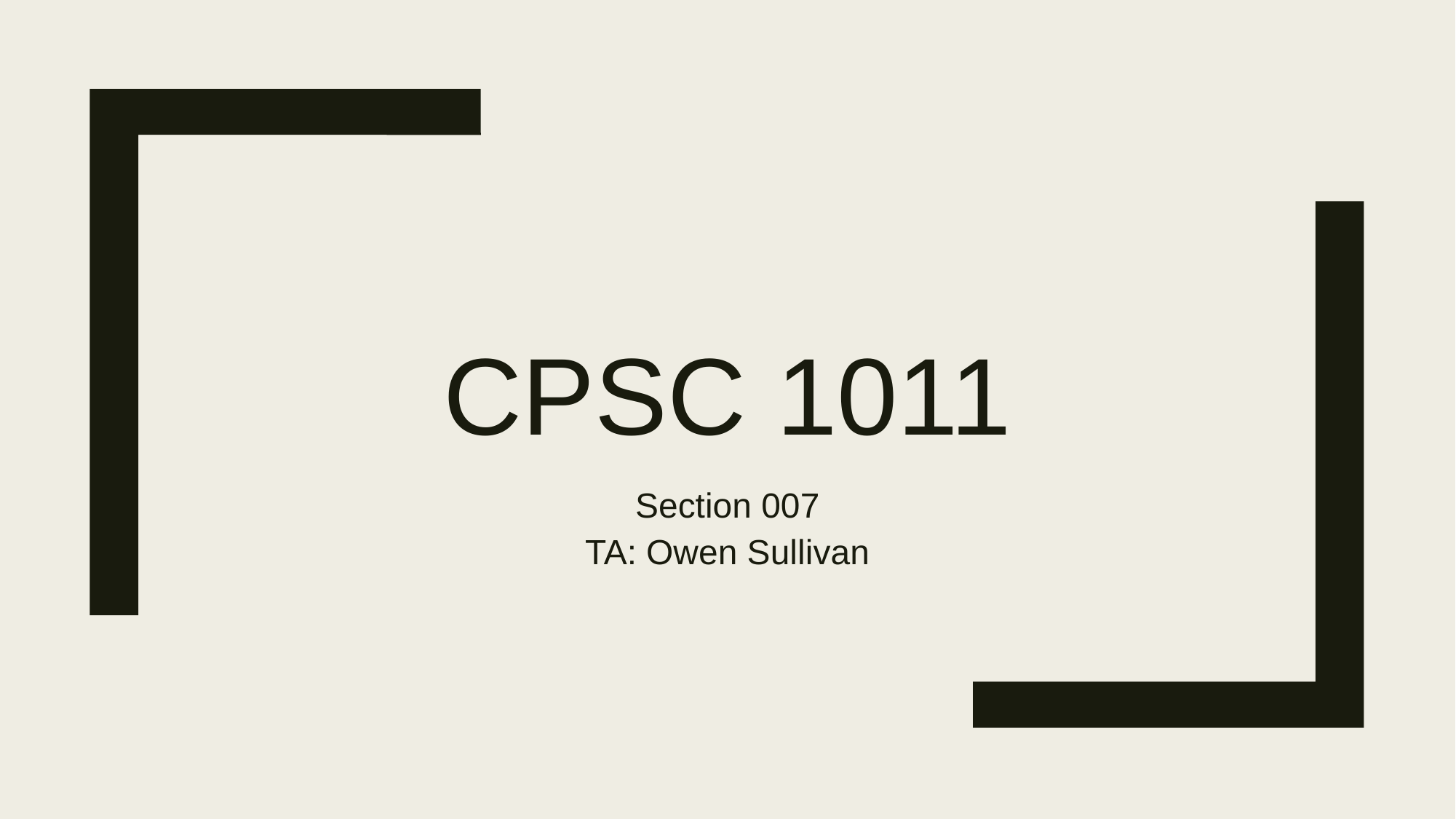

# CPSC 1011
Section 007
TA: Owen Sullivan